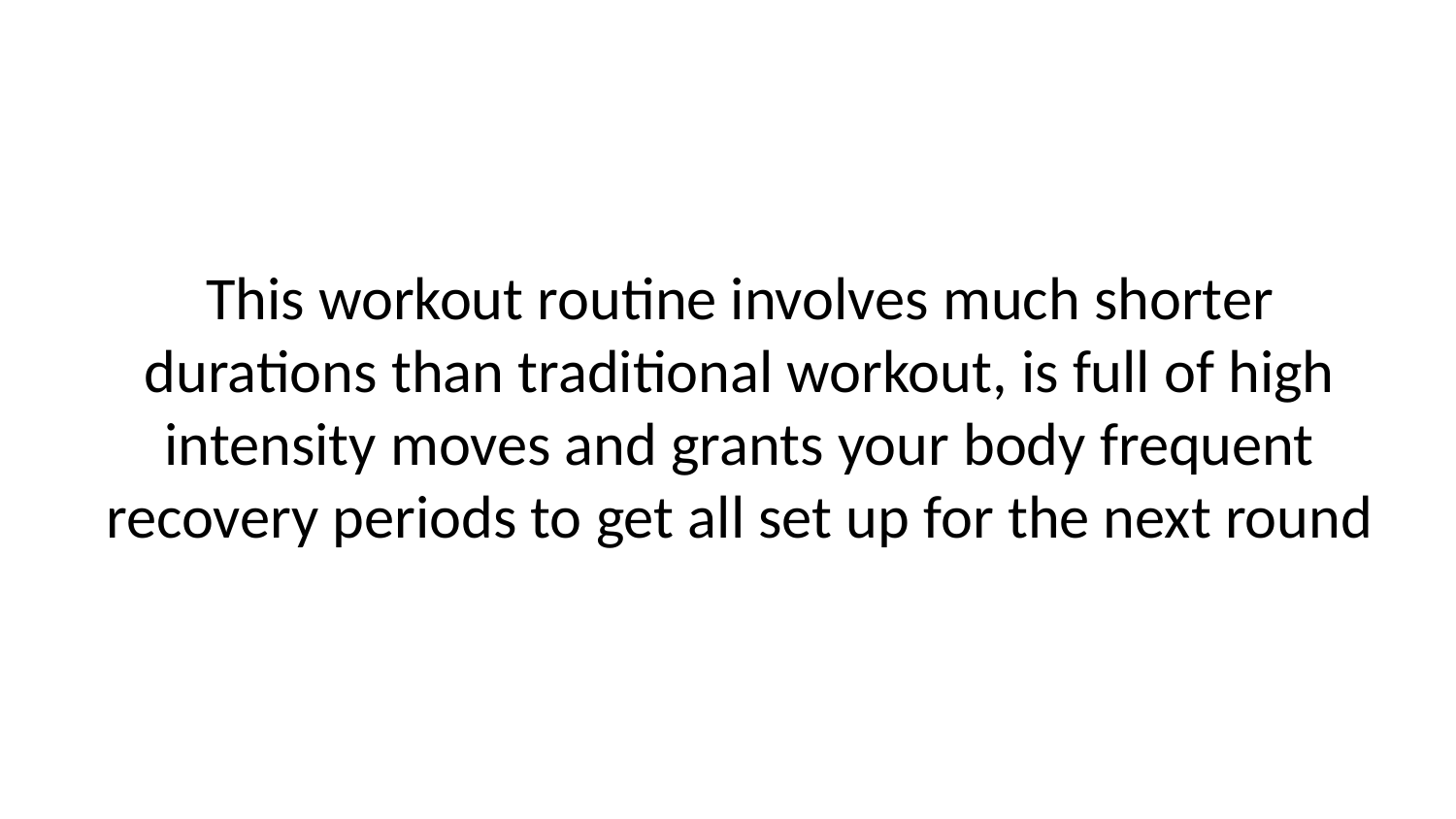

This workout routine involves much shorter durations than traditional workout, is full of high intensity moves and grants your body frequent recovery periods to get all set up for the next round